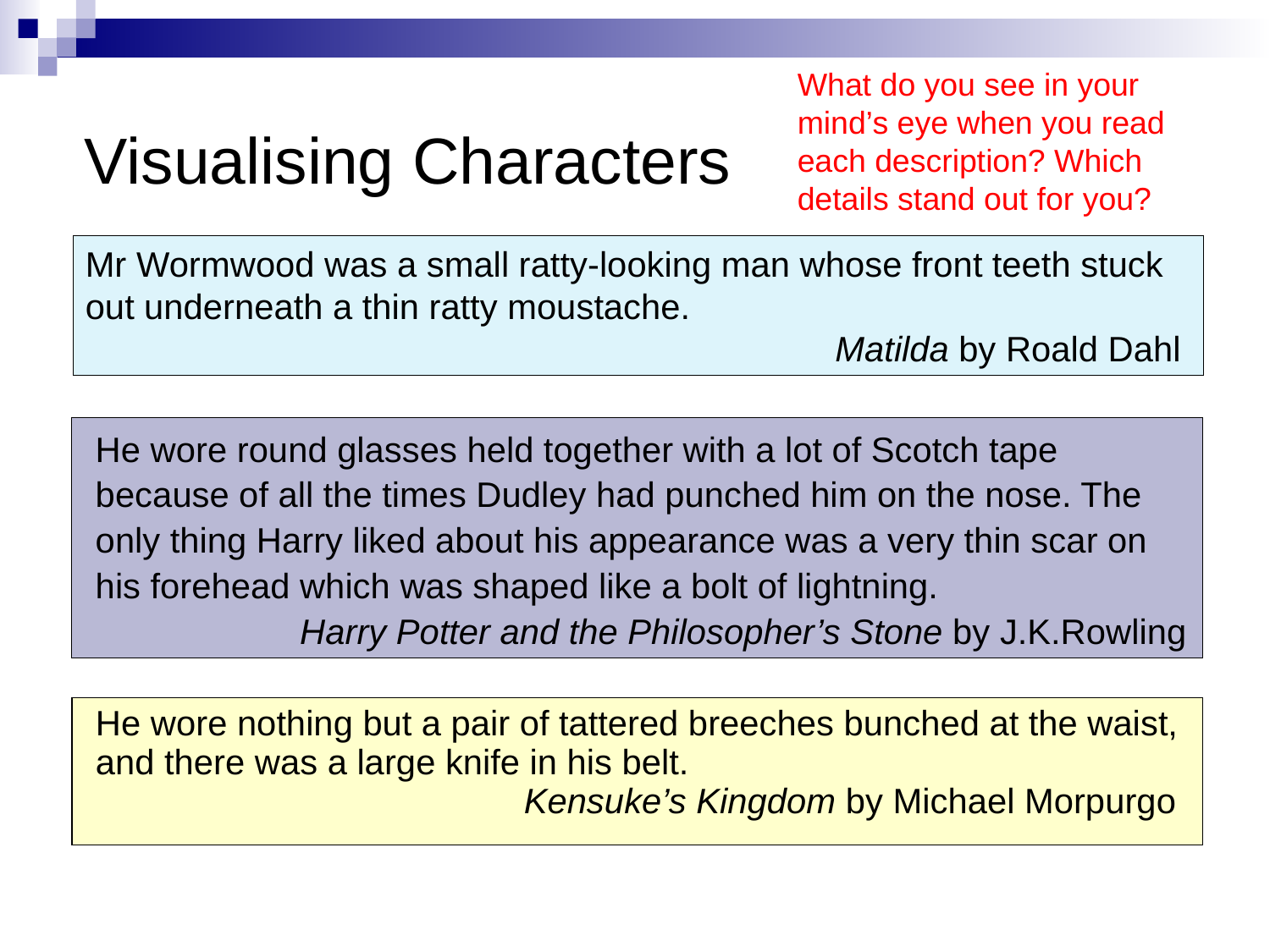

What do you see in your mind’s eye when you read each description? Which details stand out for you?
# Visualising Characters
Mr Wormwood was a small ratty-looking man whose front teeth stuck out underneath a thin ratty moustache.
                                                                             Matilda by Roald Dahl
He wore round glasses held together with a lot of Scotch tape because of all the times Dudley had punched him on the nose. The only thing Harry liked about his appearance was a very thin scar on his forehead which was shaped like a bolt of lightning.
                     Harry Potter and the Philosopher’s Stone by J.K.Rowling
He wore nothing but a pair of tattered breeches bunched at the waist, and there was a large knife in his belt.
                                            Kensuke’s Kingdom by Michael Morpurgo